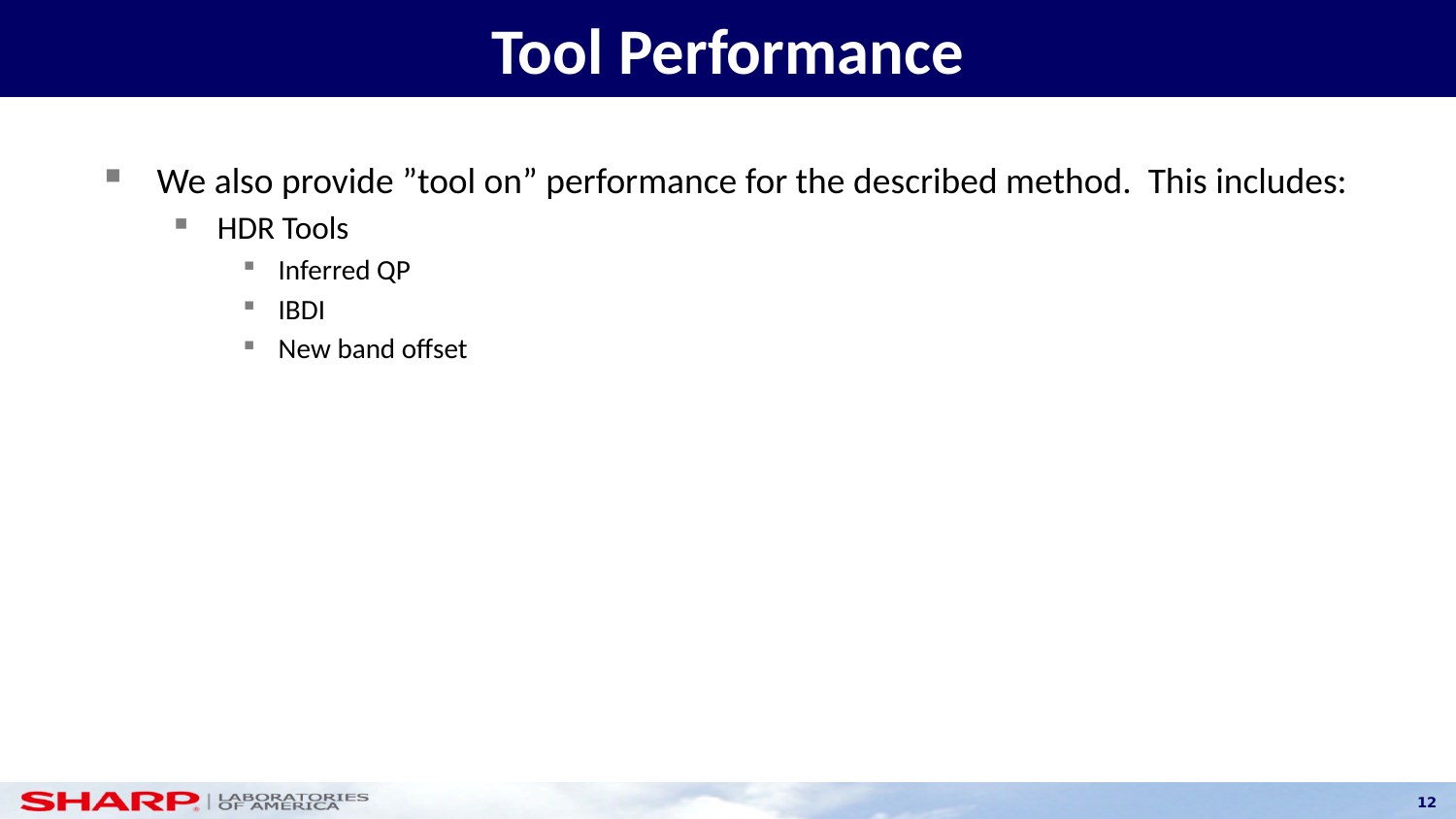

# Tool Performance
We also provide ”tool on” performance for the described method.  This includes:
HDR Tools
Inferred QP
IBDI
New band offset